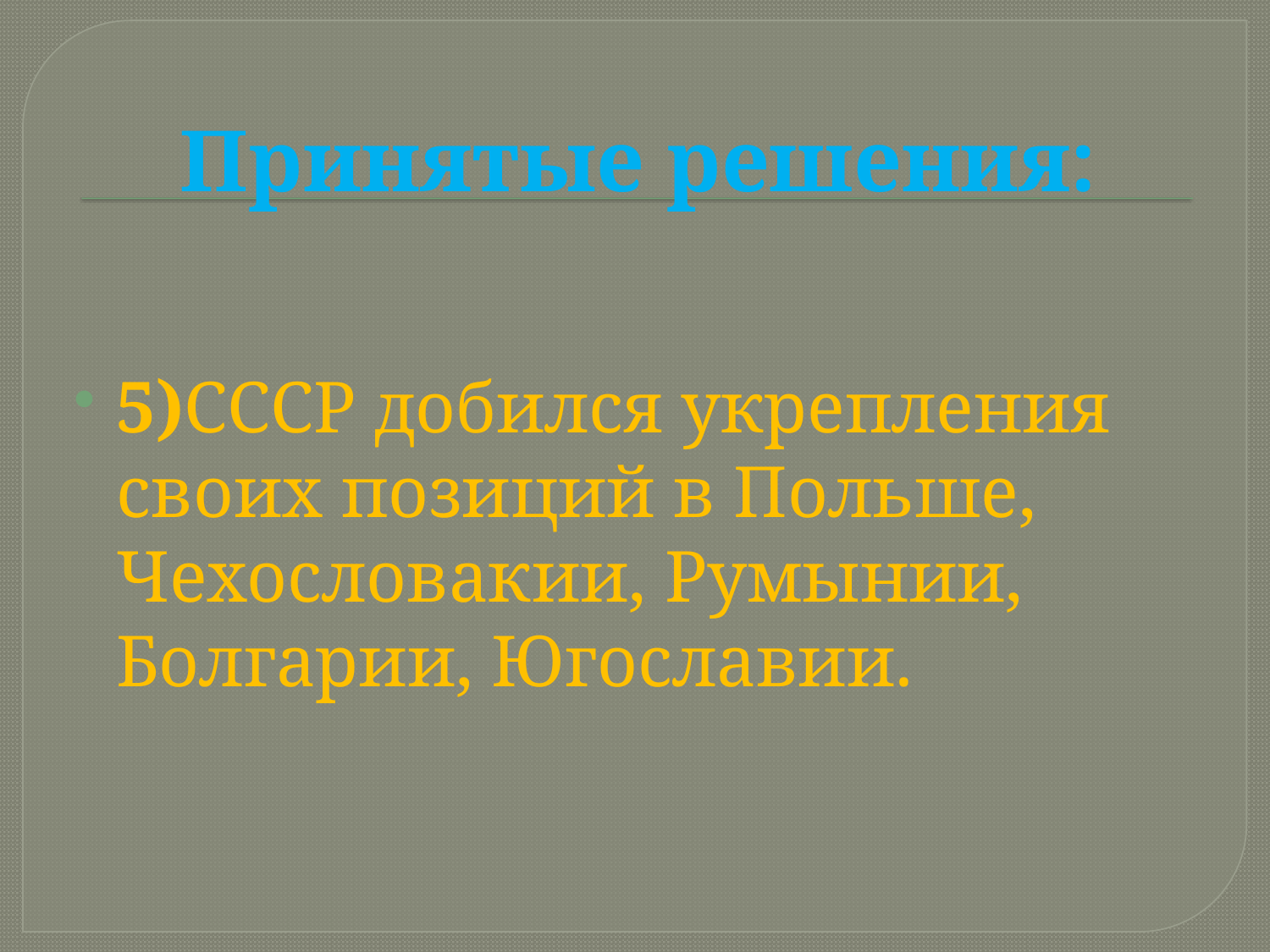

# Принятые решения:
5)СССР добился укрепления своих позиций в Польше, Чехословакии, Румынии, Болгарии, Югославии.